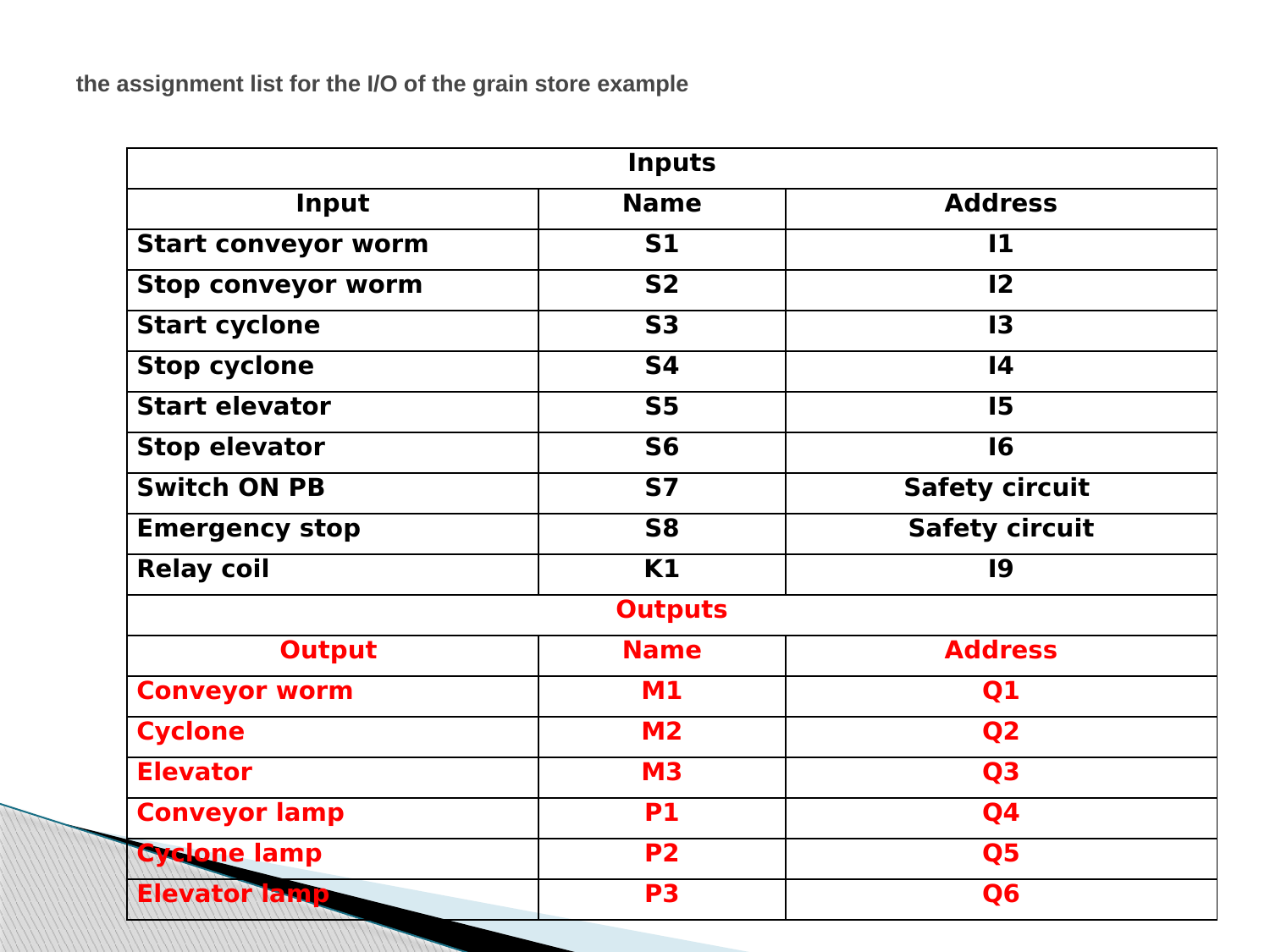

# the assignment list for the I/O of the grain store example
| Inputs |  |  |
| --- | --- | --- |
| Input | Name | Address |
| Start conveyor worm | S1 | I1 |
| Stop conveyor worm | S2 | I2 |
| Start cyclone | S3 | I3 |
| Stop cyclone | S4 | I4 |
| Start elevator | S5 | I5 |
| Stop elevator | S6 | I6 |
| Switch ON PB | S7 | Safety circuit |
| Emergency stop | S8 | Safety circuit |
| Relay coil | K1 | I9 |
| Outputs |  |  |
| Output | Name | Address |
| Conveyor worm | M1 | Q1 |
| Cyclone | M2 | Q2 |
| Elevator | M3 | Q3 |
| Conveyor lamp | P1 | Q4 |
| Cyclone lamp | P2 | Q5 |
| Elevator lamp | P3 | Q6 |